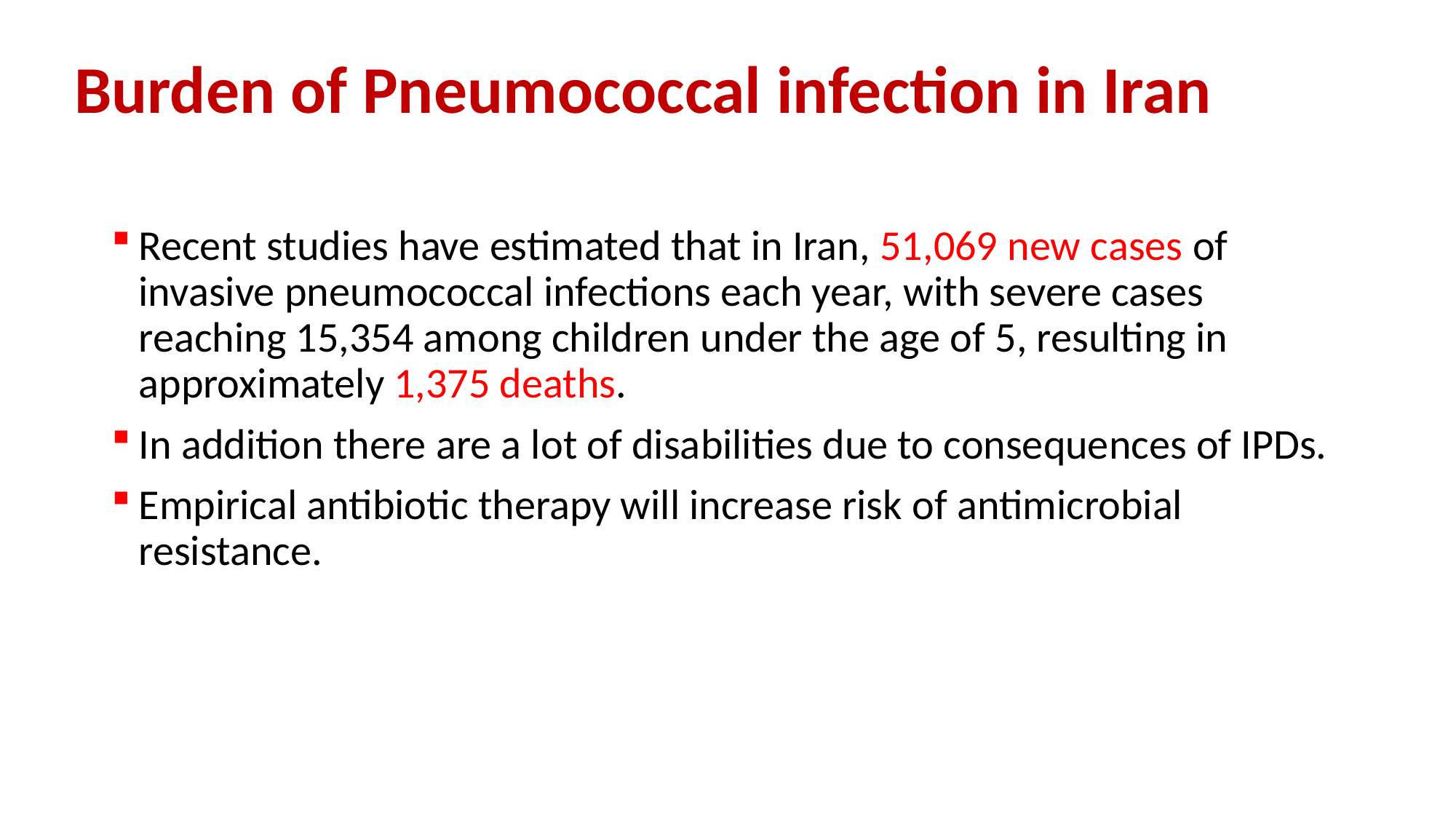

# Burden of Pneumococcal infection in Iran
Recent studies have estimated that in Iran, 51,069 new cases of invasive pneumococcal infections each year, with severe cases reaching 15,354 among children under the age of 5, resulting in approximately 1,375 deaths.
In addition there are a lot of disabilities due to consequences of IPDs.
Empirical antibiotic therapy will increase risk of antimicrobial resistance.